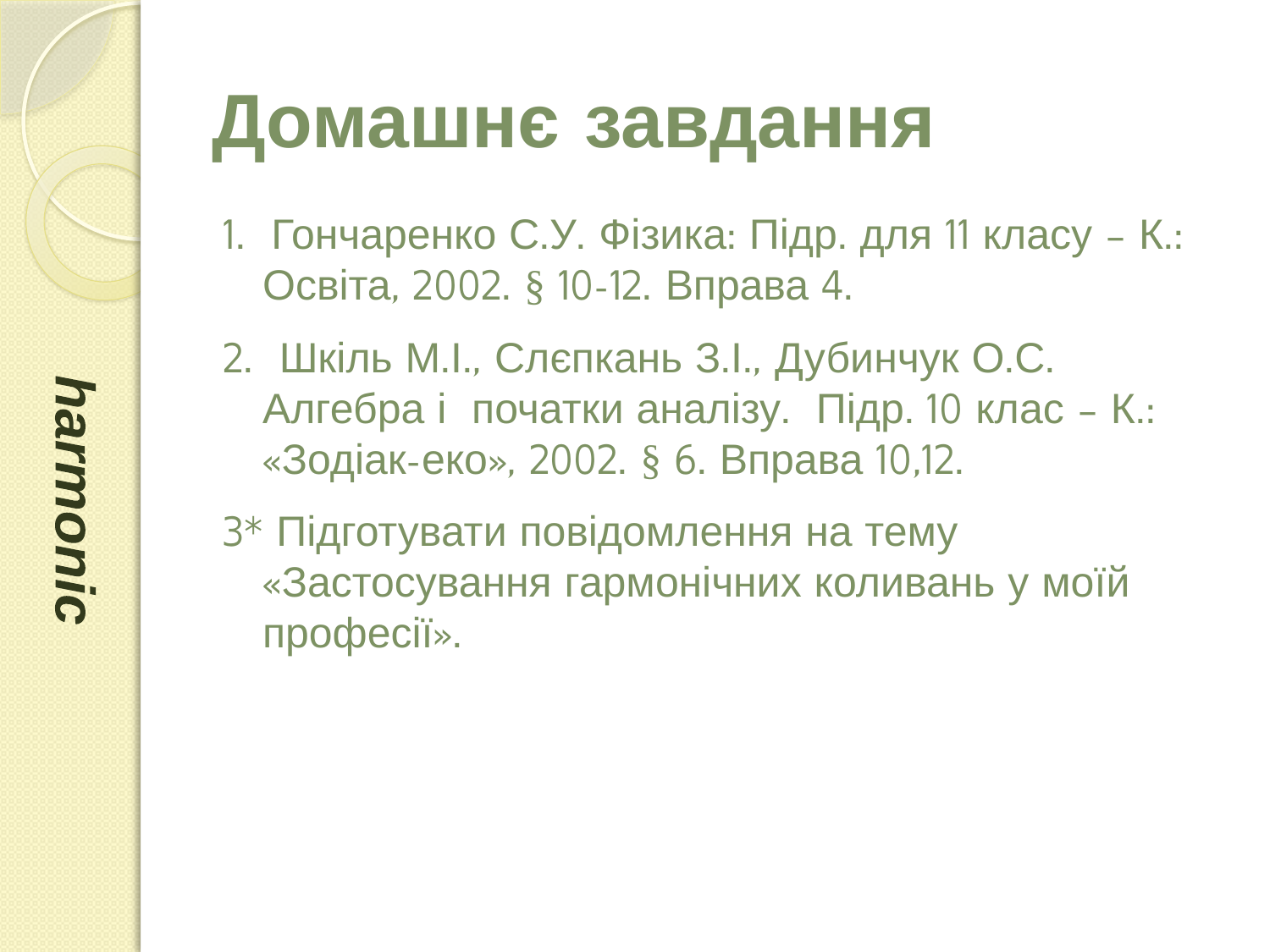

# Домашнє завдання
1.  Гончаренко С.У. Фізика: Підр. для 11 класу – К.:  Освіта, 2002. § 10-12. Вправа 4.
2.  Шкіль М.І., Слєпкань З.І., Дубинчук О.С. Алгебра і  початки аналізу.  Підр. 10 клас – К.: «Зодіак-еко», 2002. § 6. Вправа 10,12.
3* Підготувати повідомлення на тему «Застосування гармонічних коливань у моїй професії».
harmonic